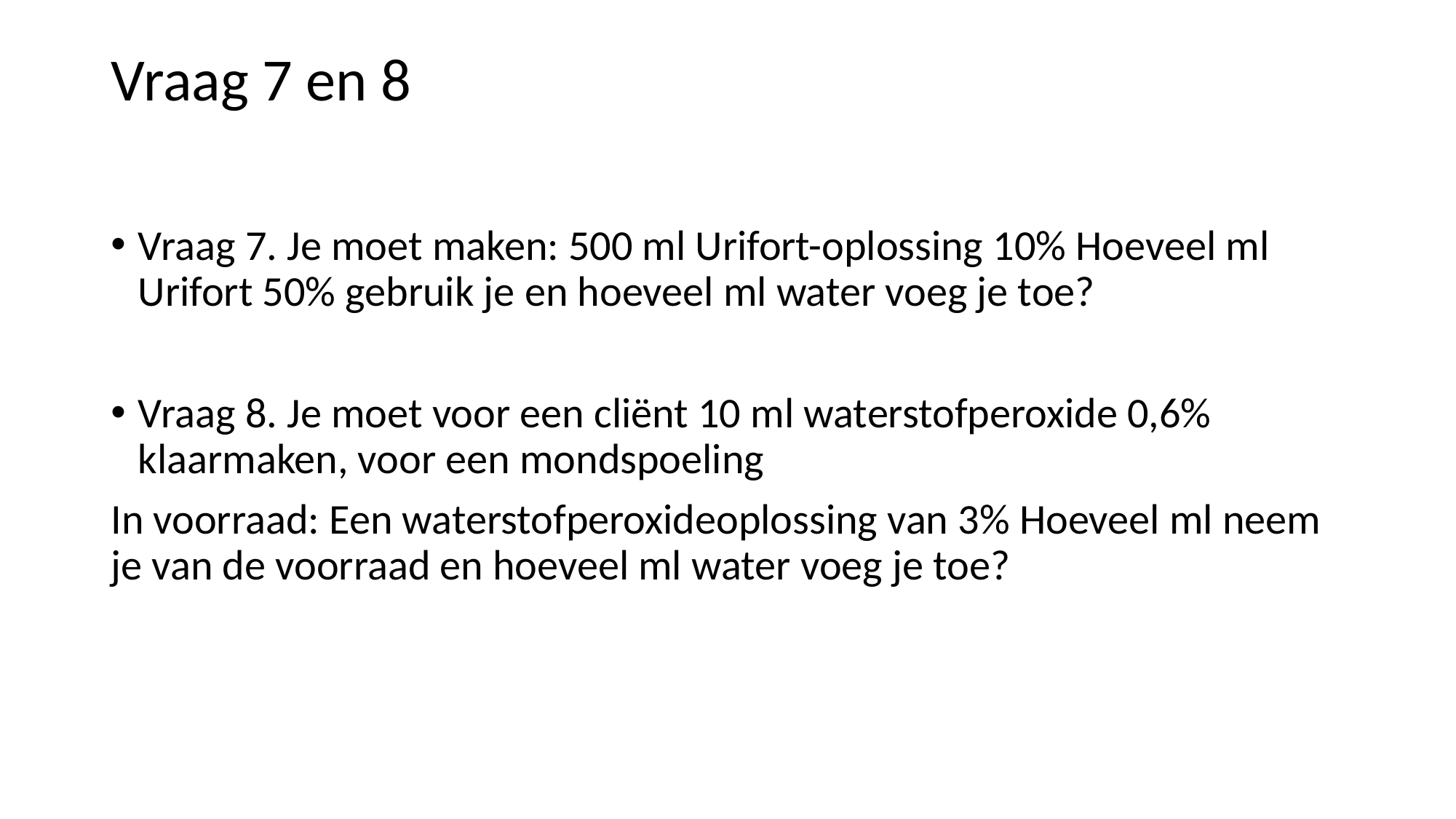

# Vraag 7 en 8
Vraag 7. Je moet maken: 500 ml Urifort-oplossing 10% Hoeveel ml Urifort 50% gebruik je en hoeveel ml water voeg je toe?

Vraag 8. Je moet voor een cliënt 10 ml waterstofperoxide 0,6% klaarmaken, voor een mondspoeling
In voorraad: Een waterstofperoxideoplossing van 3% Hoeveel ml neem je van de voorraad en hoeveel ml water voeg je toe?